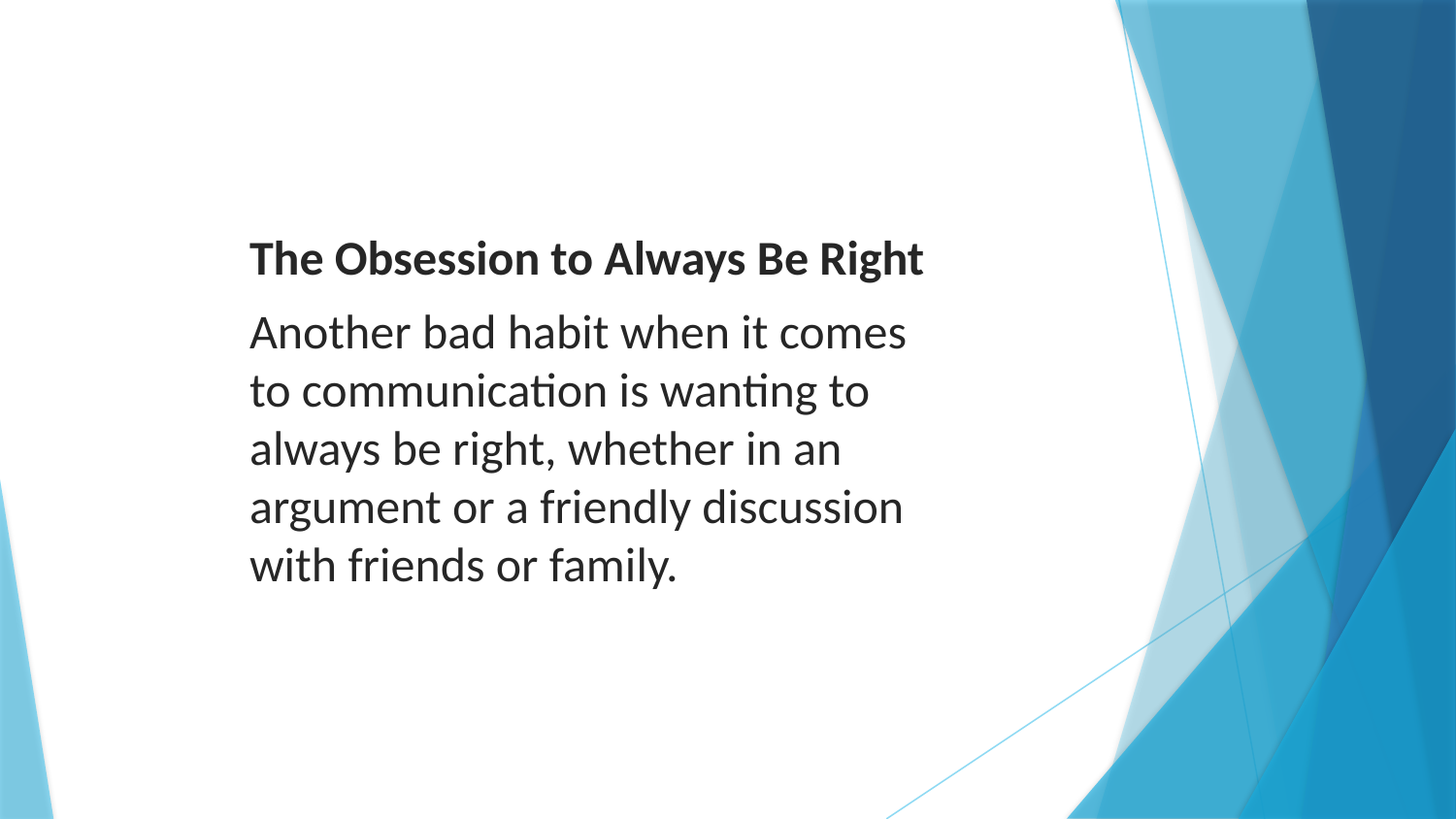

The Obsession to Always Be Right
Another bad habit when it comes to communication is wanting to always be right, whether in an argument or a friendly discussion with friends or family.